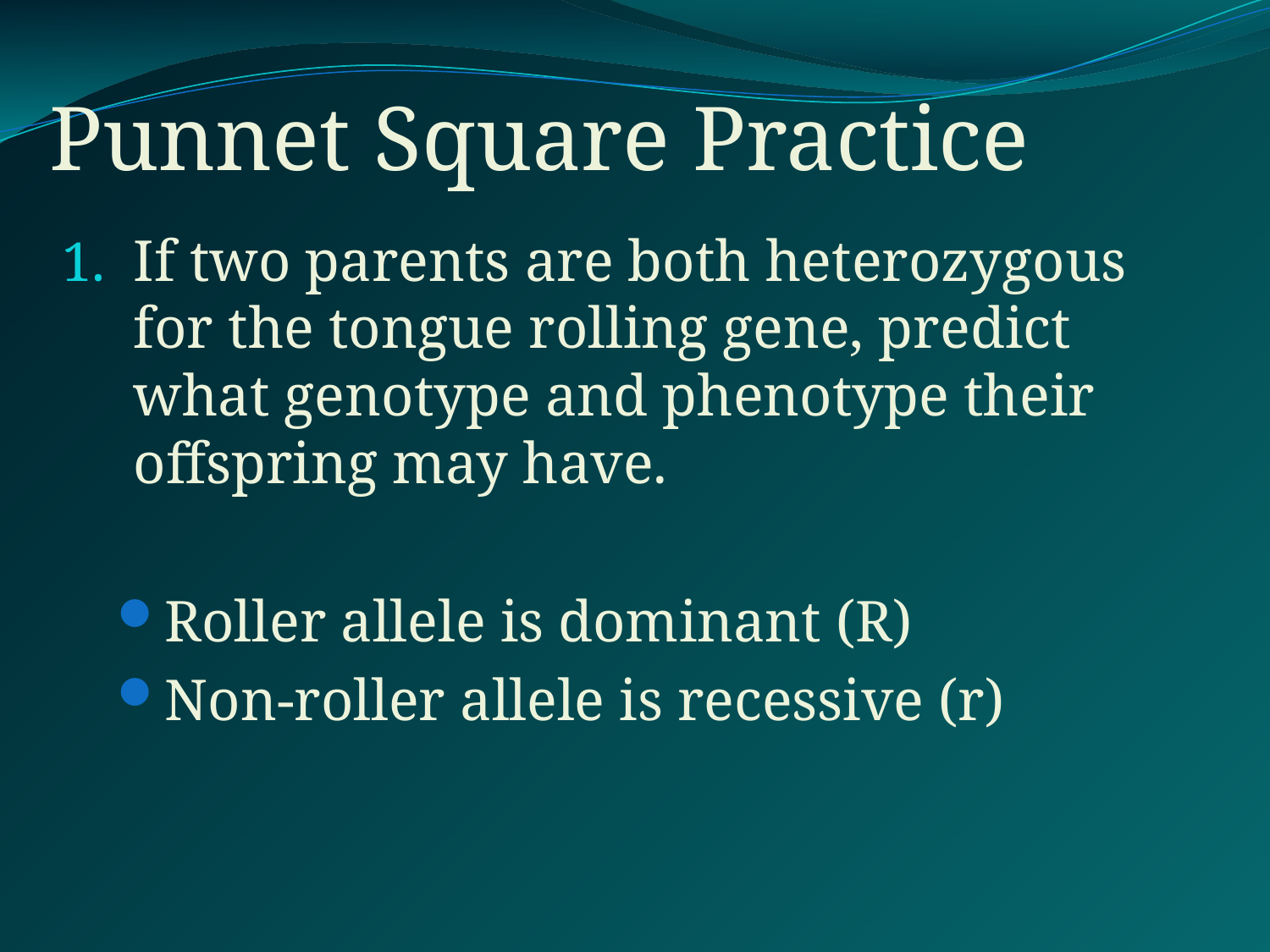

# Punnet Square Practice
If two parents are both heterozygous for the tongue rolling gene, predict what genotype and phenotype their offspring may have.

Roller allele is dominant (R)
Non-roller allele is recessive (r)